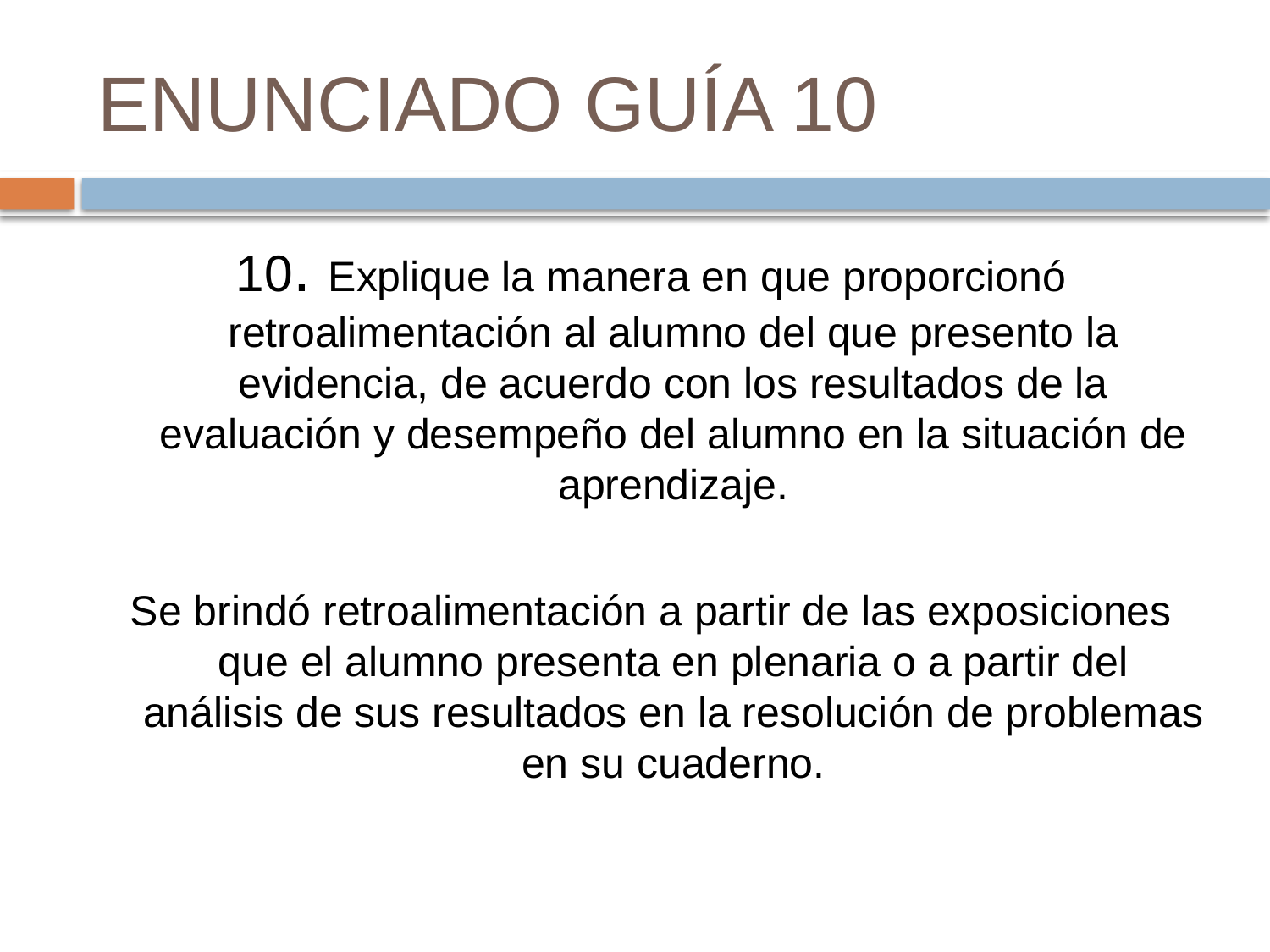

# ENUNCIADO GUÍA 10
10. Explique la manera en que proporcionó retroalimentación al alumno del que presento la evidencia, de acuerdo con los resultados de la evaluación y desempeño del alumno en la situación de aprendizaje.

Se brindó retroalimentación a partir de las exposiciones que el alumno presenta en plenaria o a partir del análisis de sus resultados en la resolución de problemas en su cuaderno.